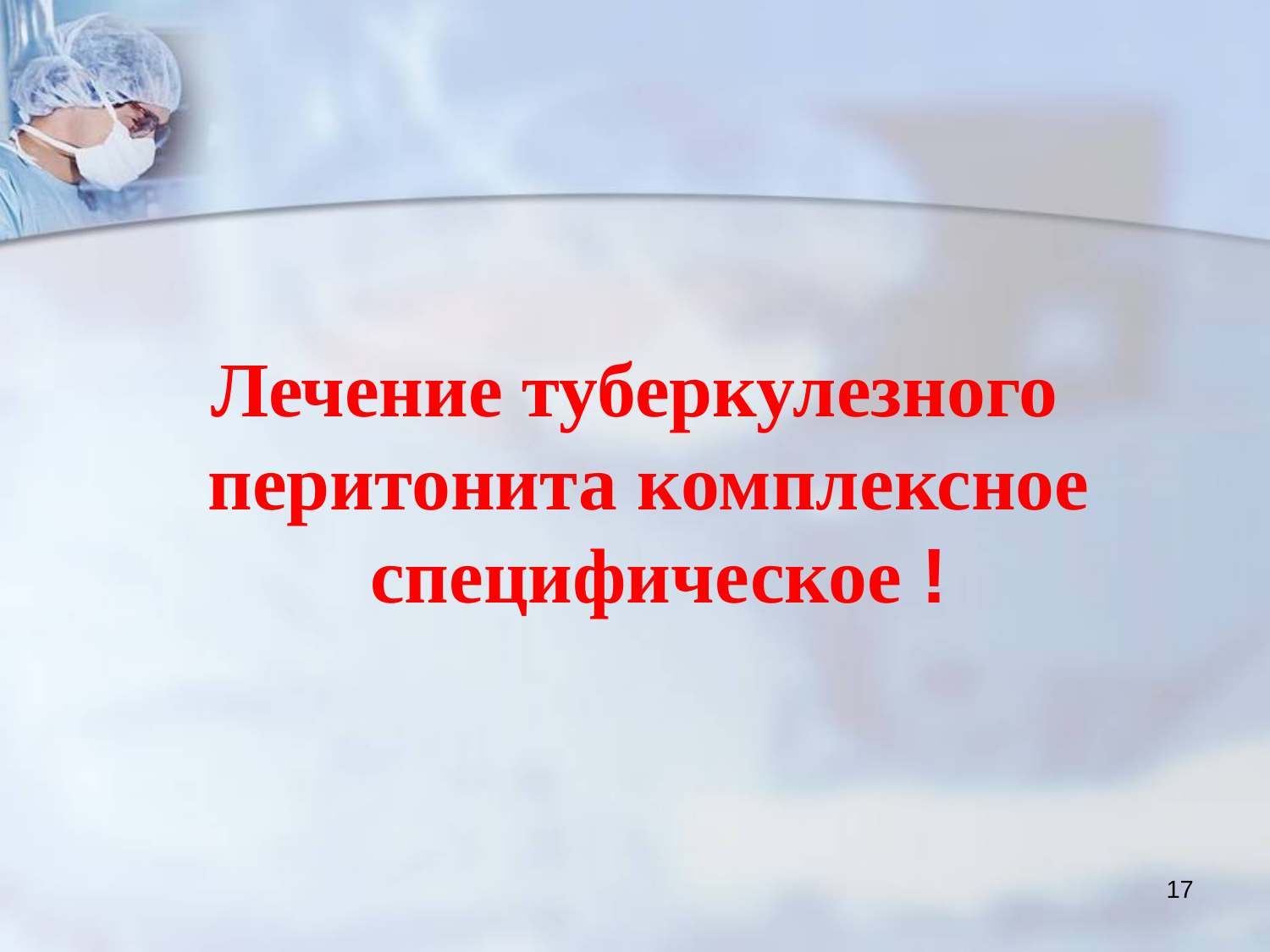

Лечение туберкулезного перитонита комплексное  специфическое !

17